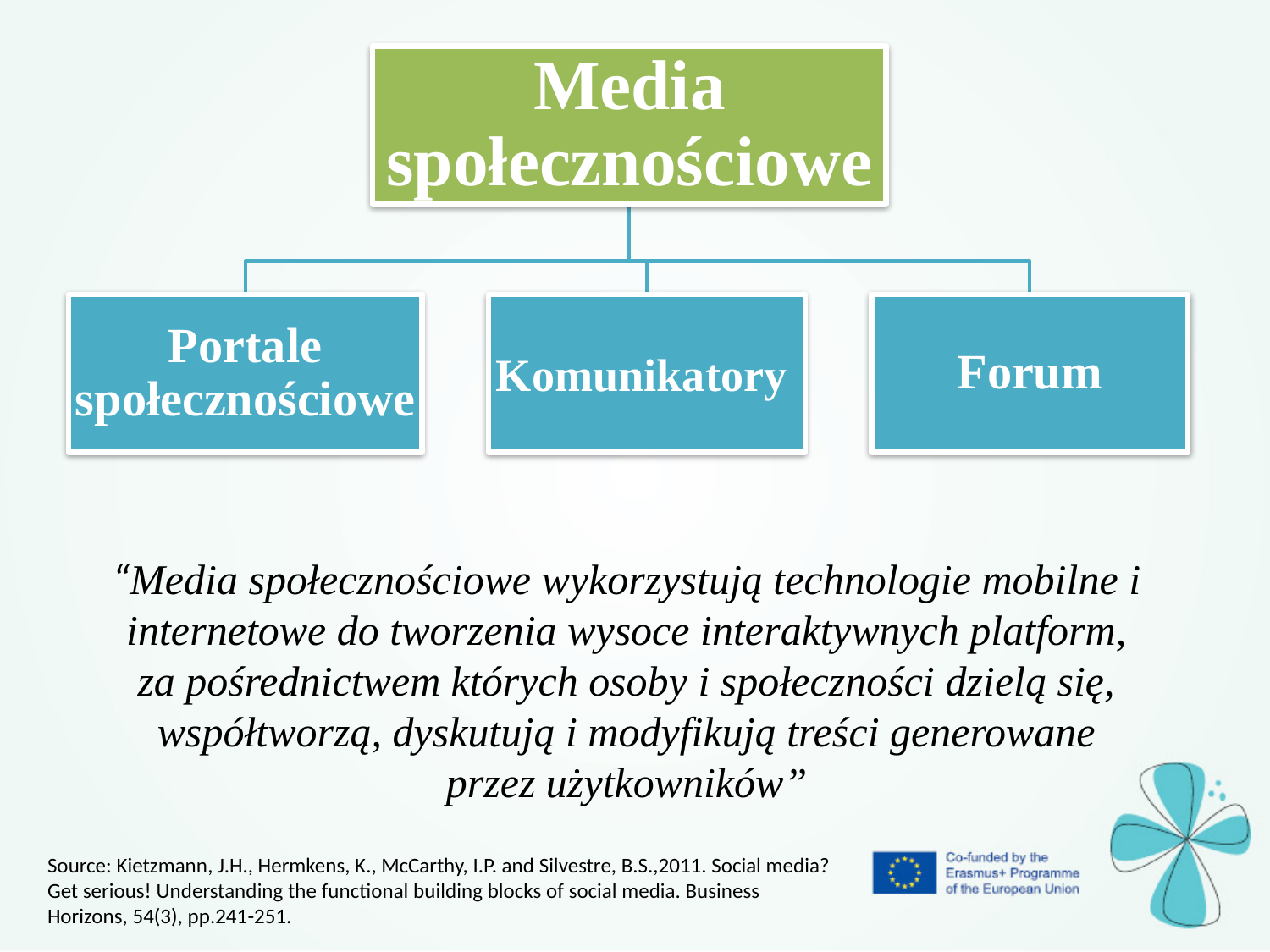

Media społecznościowe
Portale społecznościowe

Komunikatory

Forum
“Media społecznościowe wykorzystują technologie mobilne i internetowe do tworzenia wysoce interaktywnych platform, za pośrednictwem których osoby i społeczności dzielą się, współtworzą, dyskutują i modyfikują treści generowane przez użytkowników”

Source: Kietzmann, J.H., Hermkens, K., McCarthy, I.P. and Silvestre, B.S.,2011. Social media? Get serious! Understanding the functional building blocks of social media. Business Horizons, 54(3), pp.241-251.